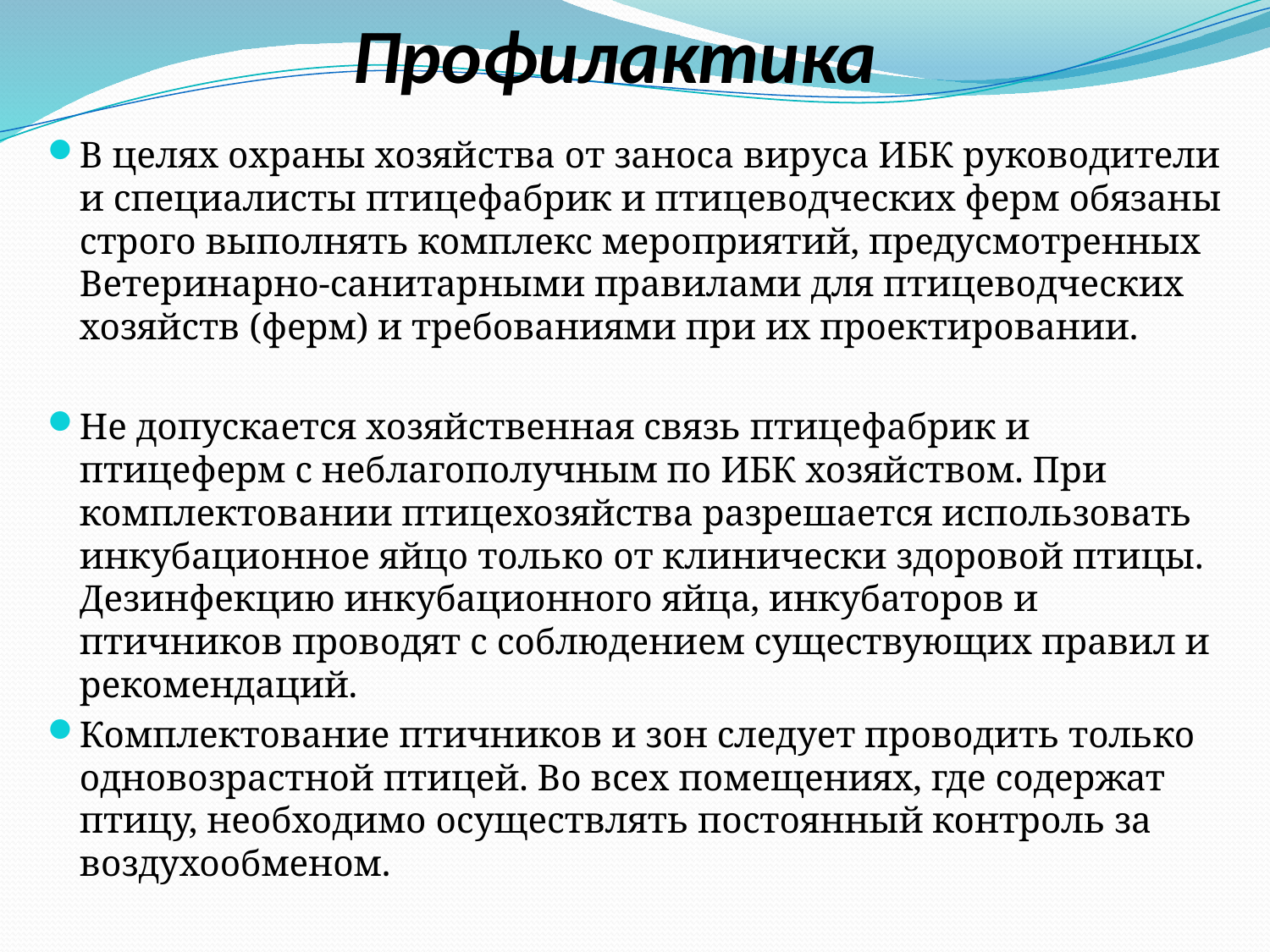

# Профилактика
В целях охраны хозяйства от заноса вируса ИБК руководители и специалисты птицефабрик и птицеводческих ферм обязаны строго выполнять комплекс мероприятий, предусмотренных Ветеринарно-санитарными правилами для птицеводческих хозяйств (ферм) и требованиями при их проектировании.

Не допускается хозяйственная связь птицефабрик и птицеферм с неблагополучным по ИБК хозяйством. При комплектовании птицехозяйства разрешается использовать инкубационное яйцо только от клинически здоровой птицы. Дезинфекцию инкубационного яйца, инкубаторов и птичников проводят с соблюдением существующих правил и рекомендаций.
Комплектование птичников и зон следует проводить только одновозрастной птицей. Во всех помещениях, где содержат птицу, необходимо осуществлять постоянный контроль за воздухообменом.